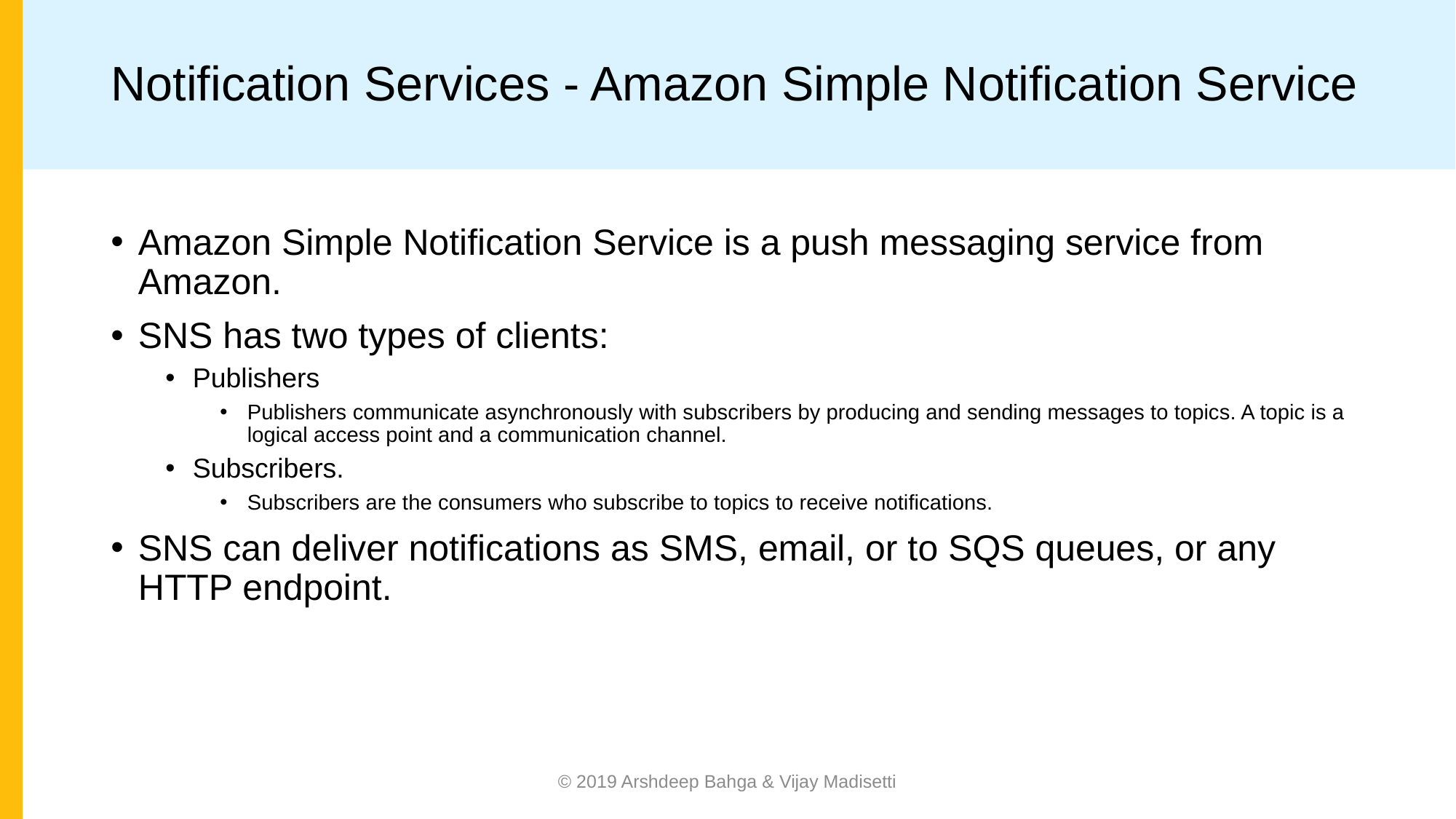

# Notification Services - Amazon Simple Notification Service
Amazon Simple Notification Service is a push messaging service from Amazon.
SNS has two types of clients:
Publishers
Publishers communicate asynchronously with subscribers by producing and sending messages to topics. A topic is a logical access point and a communication channel.
Subscribers.
Subscribers are the consumers who subscribe to topics to receive notifications.
SNS can deliver notifications as SMS, email, or to SQS queues, or any HTTP endpoint.
© 2019 Arshdeep Bahga & Vijay Madisetti